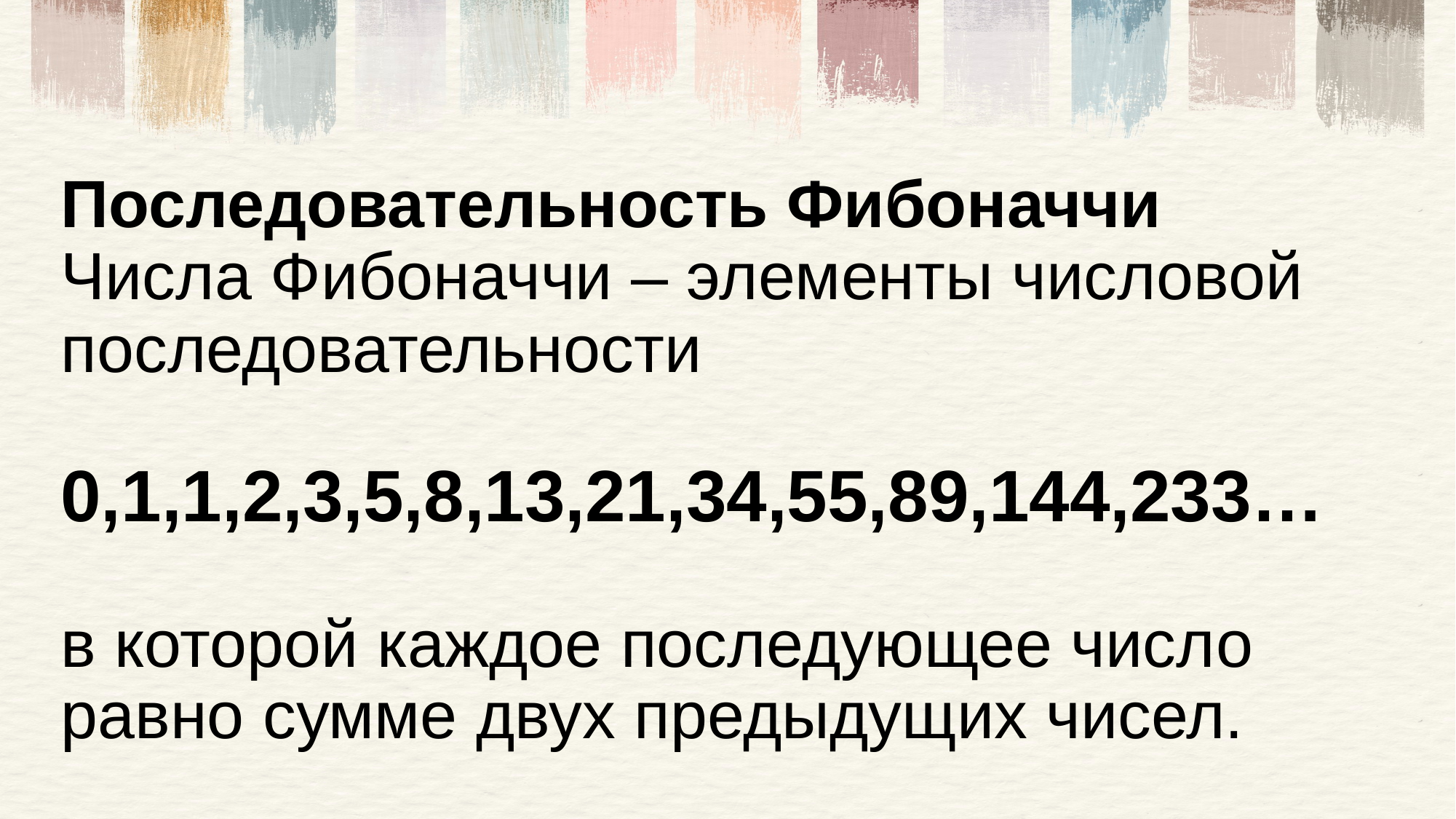

# Последовательность Фибоначчи Числа Фибоначчи – элементы числовой последовательности 0,1,1,2,3,5,8,13,21,34,55,89,144,233… в которой каждое последующее число равно сумме двух предыдущих чисел.